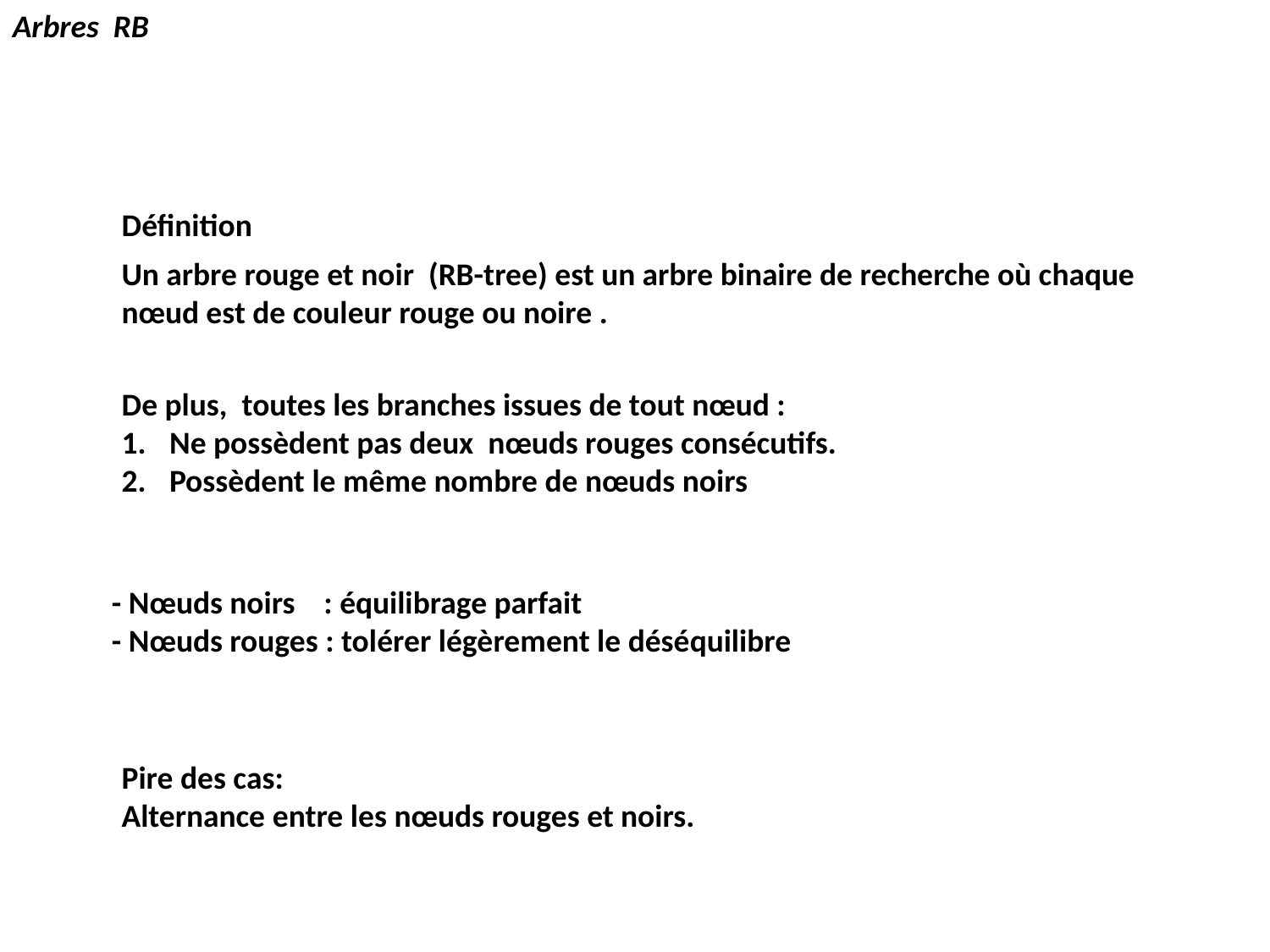

Arbres  RB

Définition
Un arbre rouge et noir  (RB-tree) est un arbre binaire de recherche où chaque nœud est de couleur rouge ou noire .
De plus,  toutes les branches issues de tout nœud :
Ne possèdent pas deux  nœuds rouges consécutifs.
Possèdent le même nombre de nœuds noirs
- Nœuds noirs    : équilibrage parfait
- Nœuds rouges : tolérer légèrement le déséquilibre
Pire des cas:
Alternance entre les nœuds rouges et noirs.